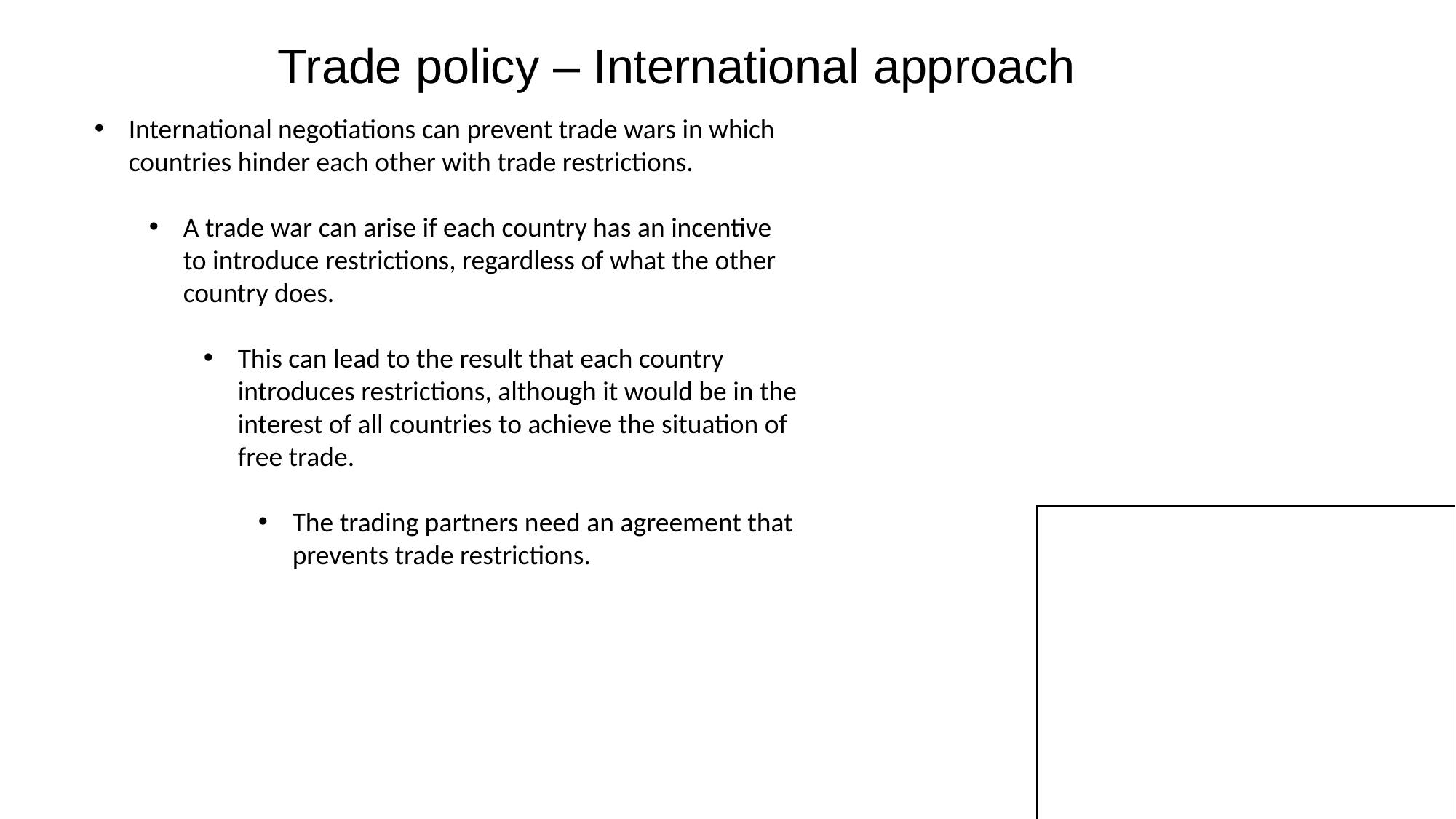

Trade policy – International approach
International negotiations can prevent trade wars in which countries hinder each other with trade restrictions.

A trade war can arise if each country has an incentive to introduce restrictions, regardless of what the other country does.

This can lead to the result that each country introduces restrictions, although it would be in the interest of all countries to achieve the situation of free trade.

The trading partners need an agreement that prevents trade restrictions.